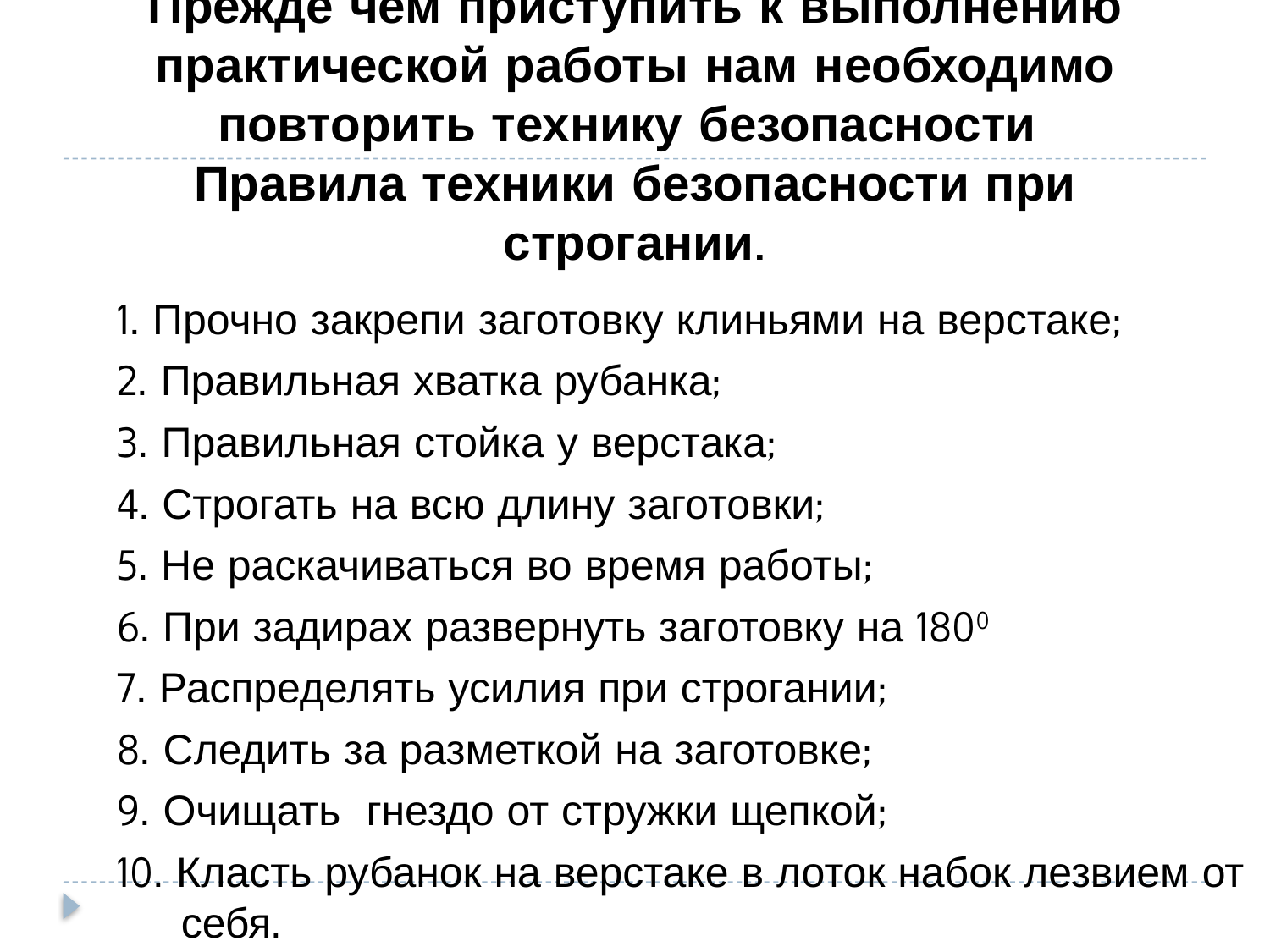

# Прежде чем приступить к выполнению практической работы нам необходимо повторить технику безопасности Правила техники безопасности при строгании.
1. Прочно закрепи заготовку клиньями на верстаке;
2. Правильная хватка рубанка;
3. Правильная стойка у верстака;
4. Строгать на всю длину заготовки;
5. Не раскачиваться во время работы;
6. При задирах развернуть заготовку на 1800
7. Распределять усилия при строгании;
8. Следить за разметкой на заготовке;
9. Очищать  гнездо от стружки щепкой;
10. Класть рубанок на верстаке в лоток набок лезвием от себя.